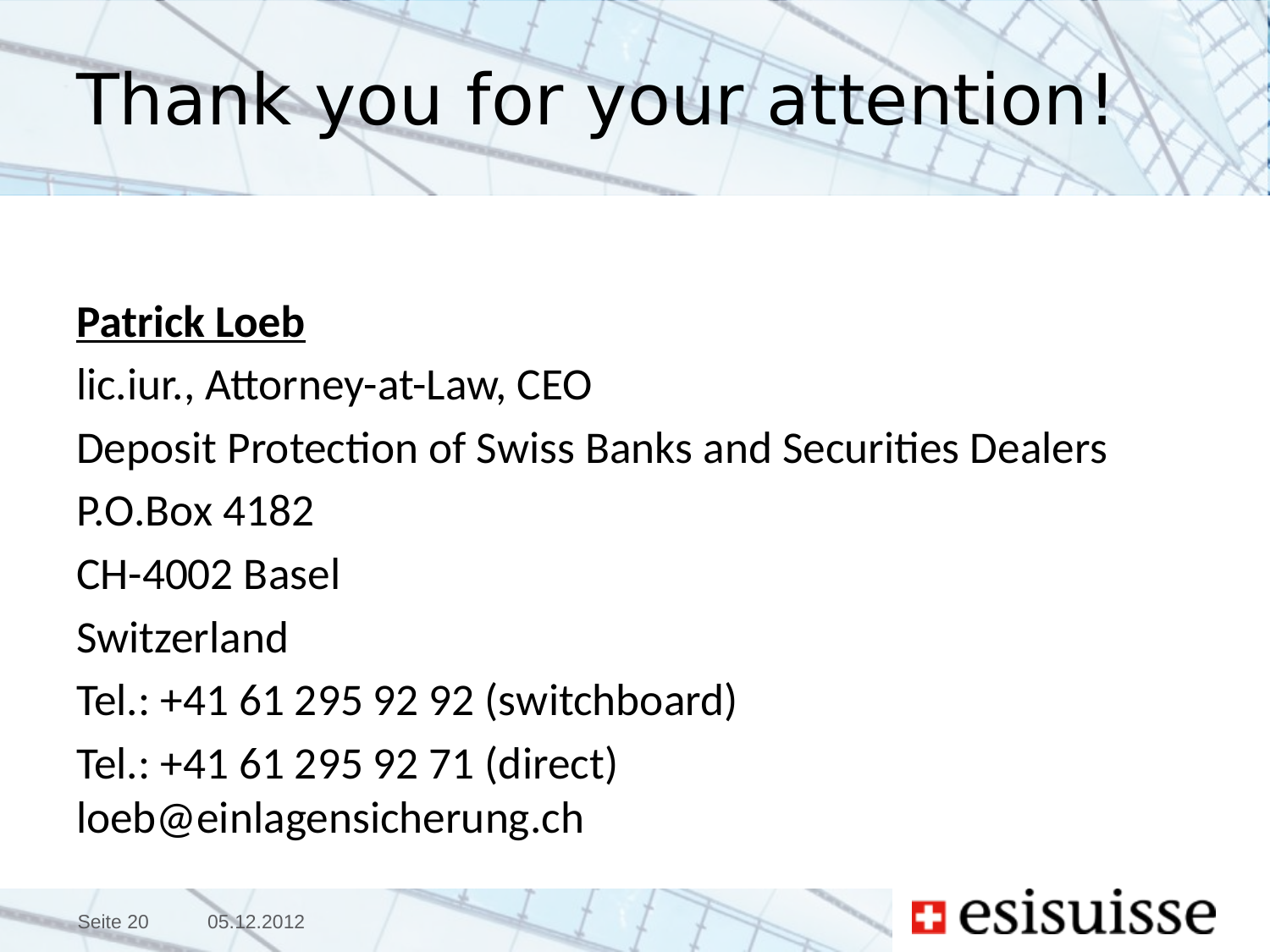

# Thank you for your attention!

Patrick Loeb
lic.iur., Attorney-at-Law, CEO
Deposit Protection of Swiss Banks and Securities Dealers
P.O.Box 4182
CH-4002 Basel
Switzerland
Tel.: +41 61 295 92 92 (switchboard)
Tel.: +41 61 295 92 71 (direct)
loeb@einlagensicherung.ch
Seite 20
05.12.2012